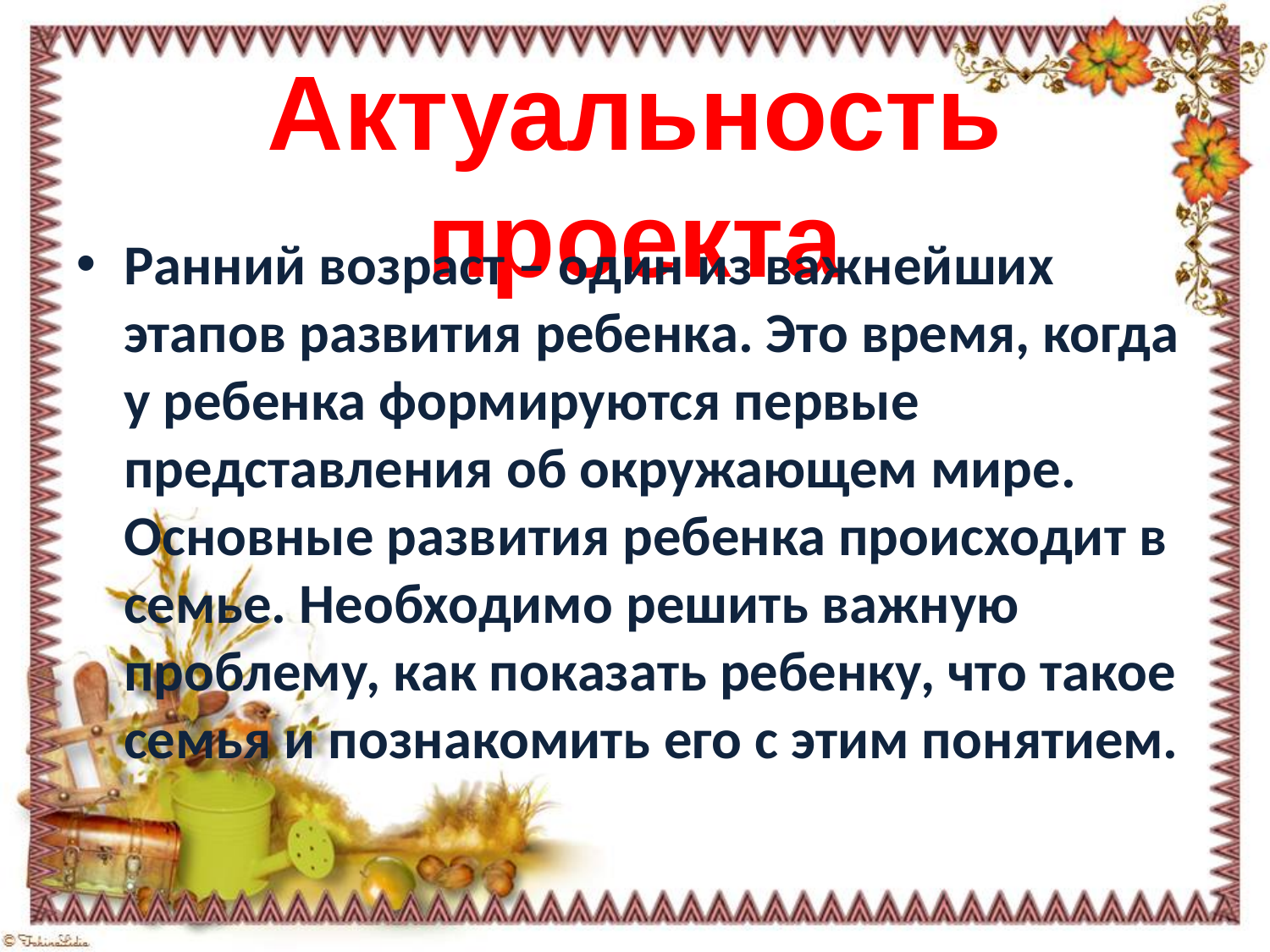

# Актуальность проекта
Ранний возраст – один из важнейших этапов развития ребенка. Это время, когда у ребенка формируются первые представления об окружающем мире. Основные развития ребенка происходит в семье. Необходимо решить важную проблему, как показать ребенку, что такое семья и познакомить его с этим понятием.